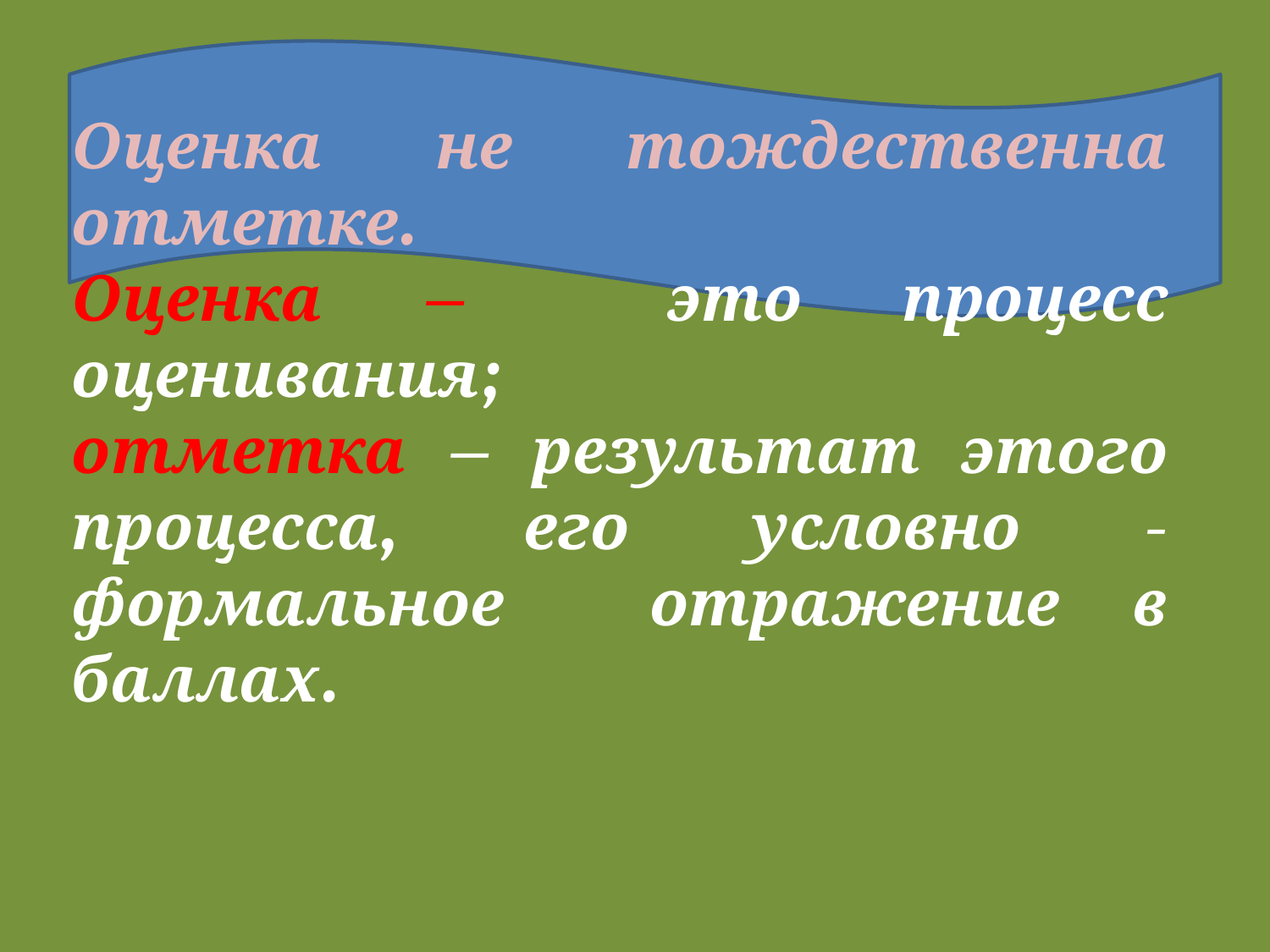

Оценка не тождественна отметке.
Оценка –  это процесс оценивания;
отметка – результат этого процесса, его условно - формальное  отражение в баллах.